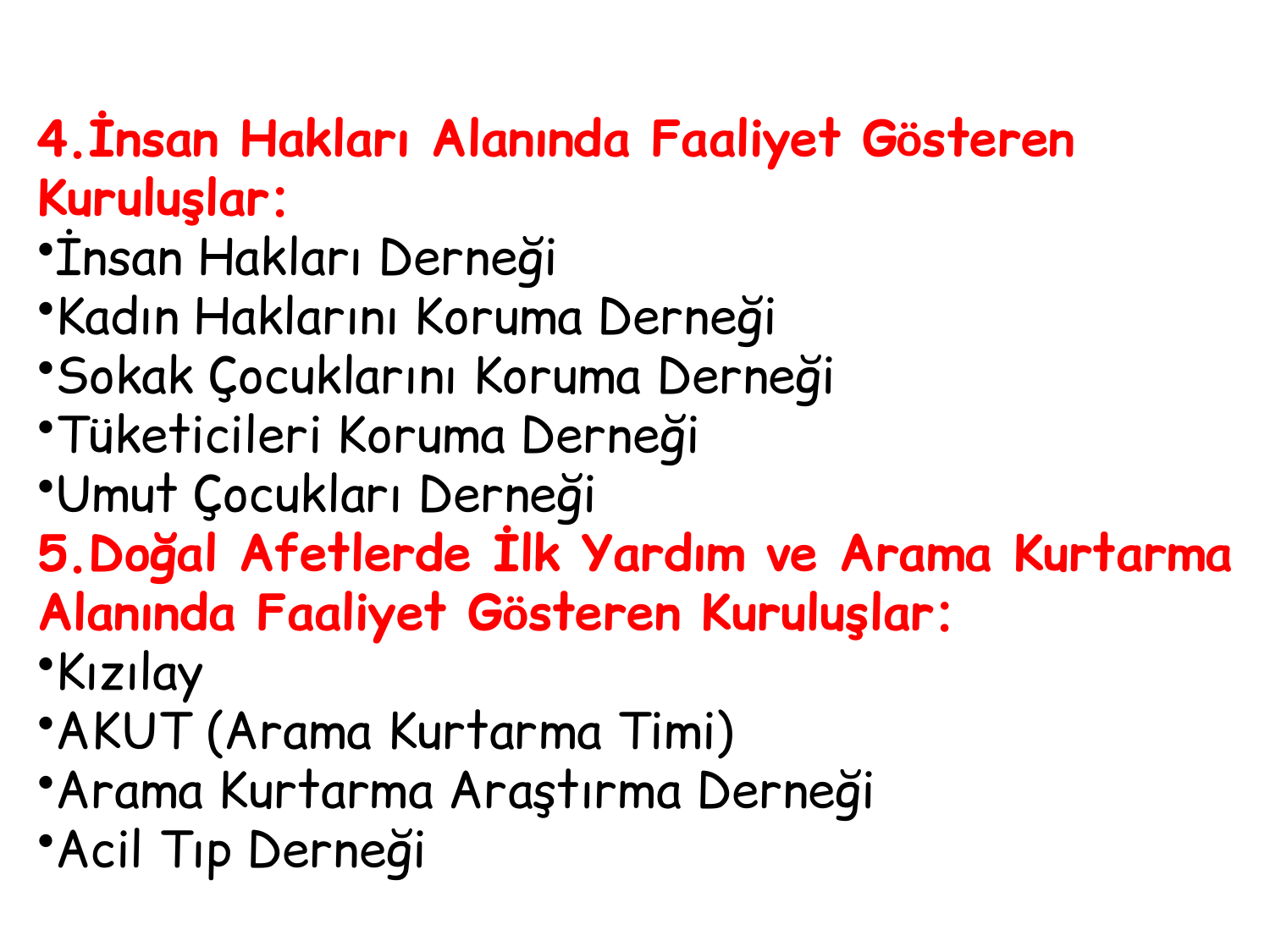

4.İnsan Hakları Alanında Faaliyet Gösteren Kuruluşlar:
İnsan Hakları Derneği
Kadın Haklarını Koruma Derneği
Sokak Çocuklarını Koruma Derneği
Tüketicileri Koruma Derneği
Umut Çocukları Derneği
5.Doğal Afetlerde İlk Yardım ve Arama Kurtarma Alanında Faaliyet Gösteren Kuruluşlar:
Kızılay
AKUT (Arama Kurtarma Timi)
Arama Kurtarma Araştırma Derneği
Acil Tıp Derneği